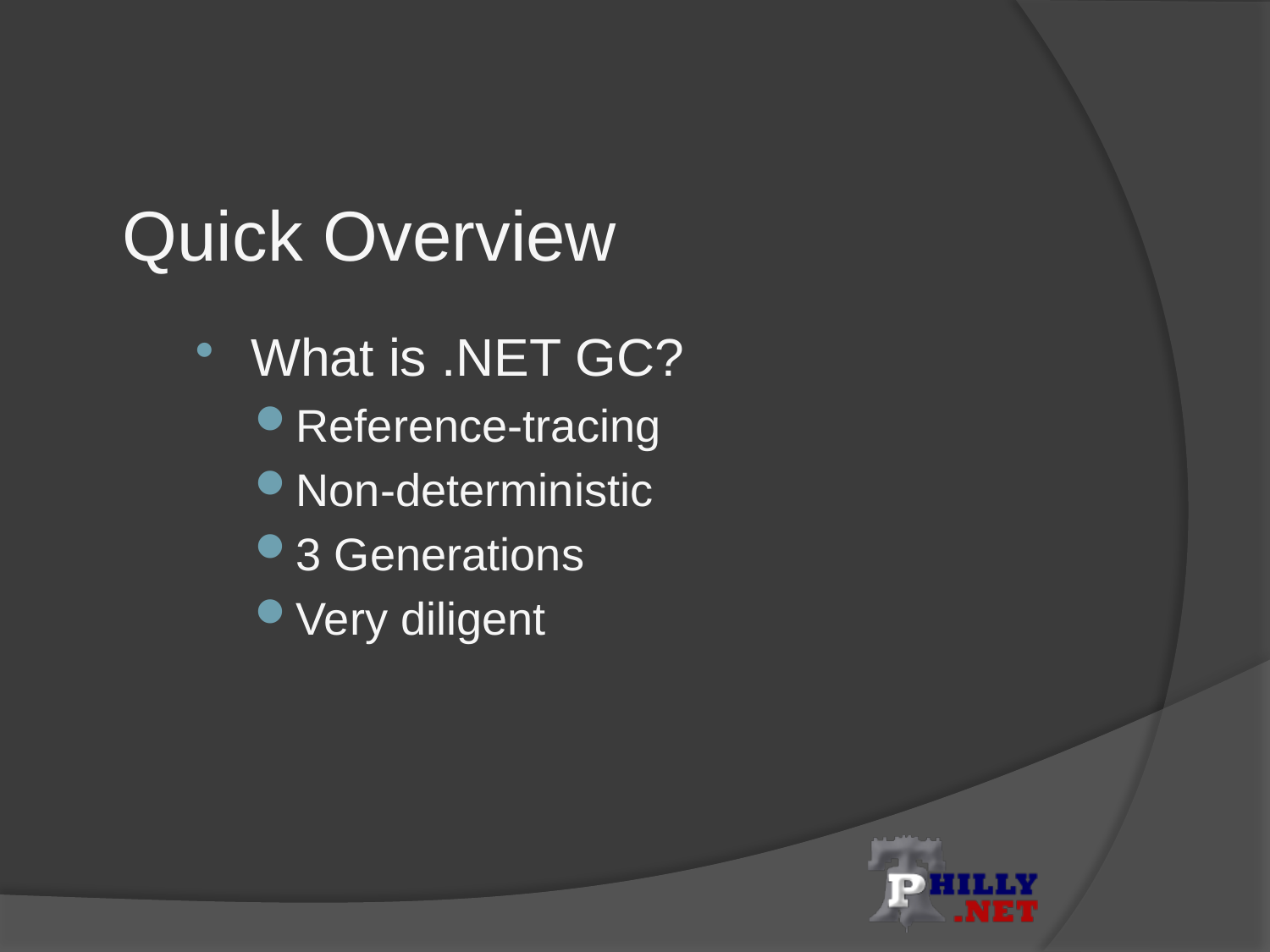

# Quick Overview
What is .NET GC?
Reference-tracing
Non-deterministic
3 Generations
Very diligent